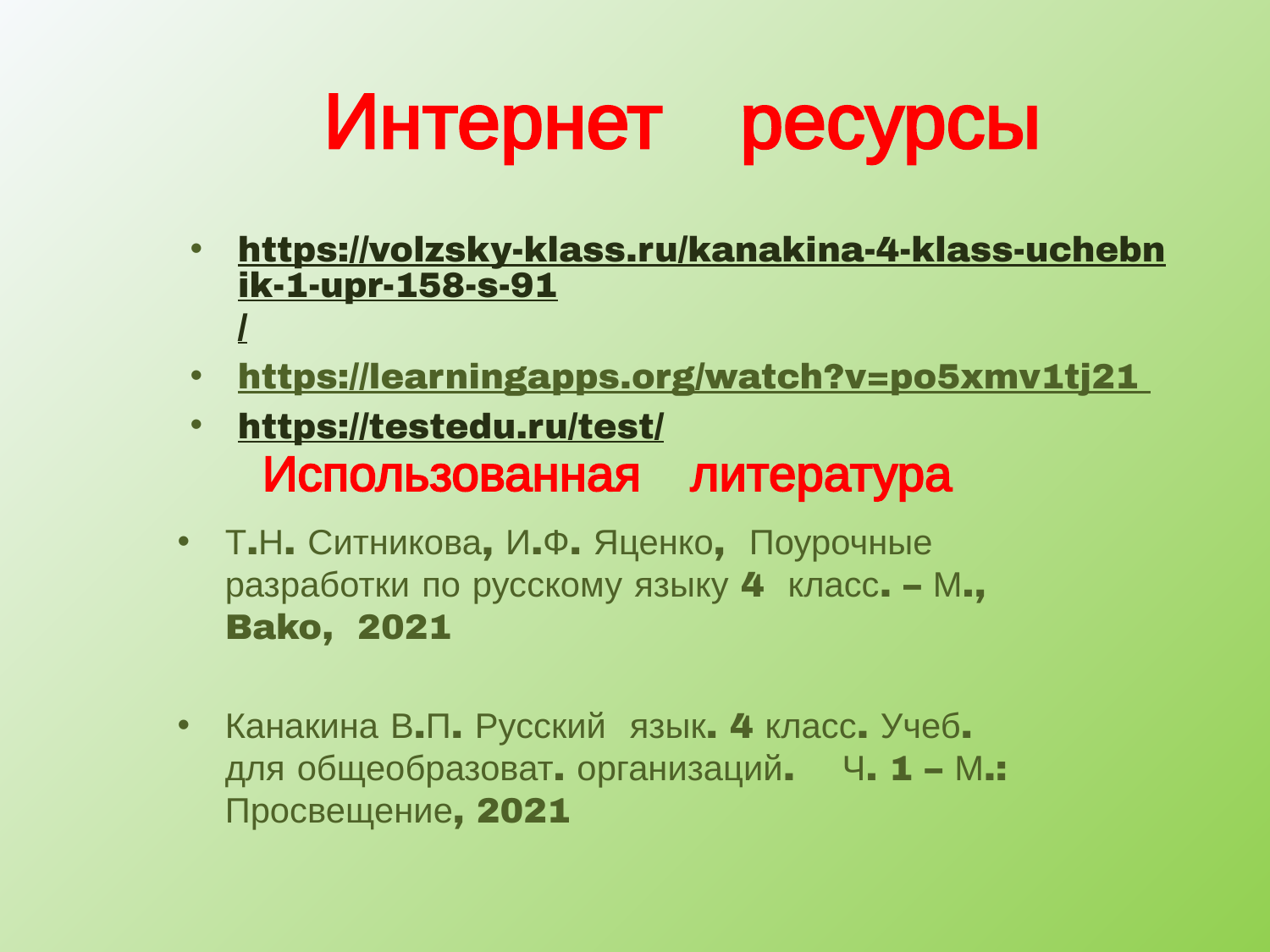

# Интернет   ресурсы

https://volzsky-klass.ru/kanakina-4-klass-uchebnik-1-upr-158-s-91/
https://learningapps.org/watch?v=po5xmv1tj21
https://testedu.ru/test/

Использованная   литература
Т.Н. Ситникова, И.Ф. Яценко,  Поурочные разработки по русскому языку 4  класс. – М., Bako,  2021

Канакина В.П. Русский  язык. 4 класс. Учеб. для общеобразоват. организаций.    Ч. 1 – М.: Просвещение, 2021